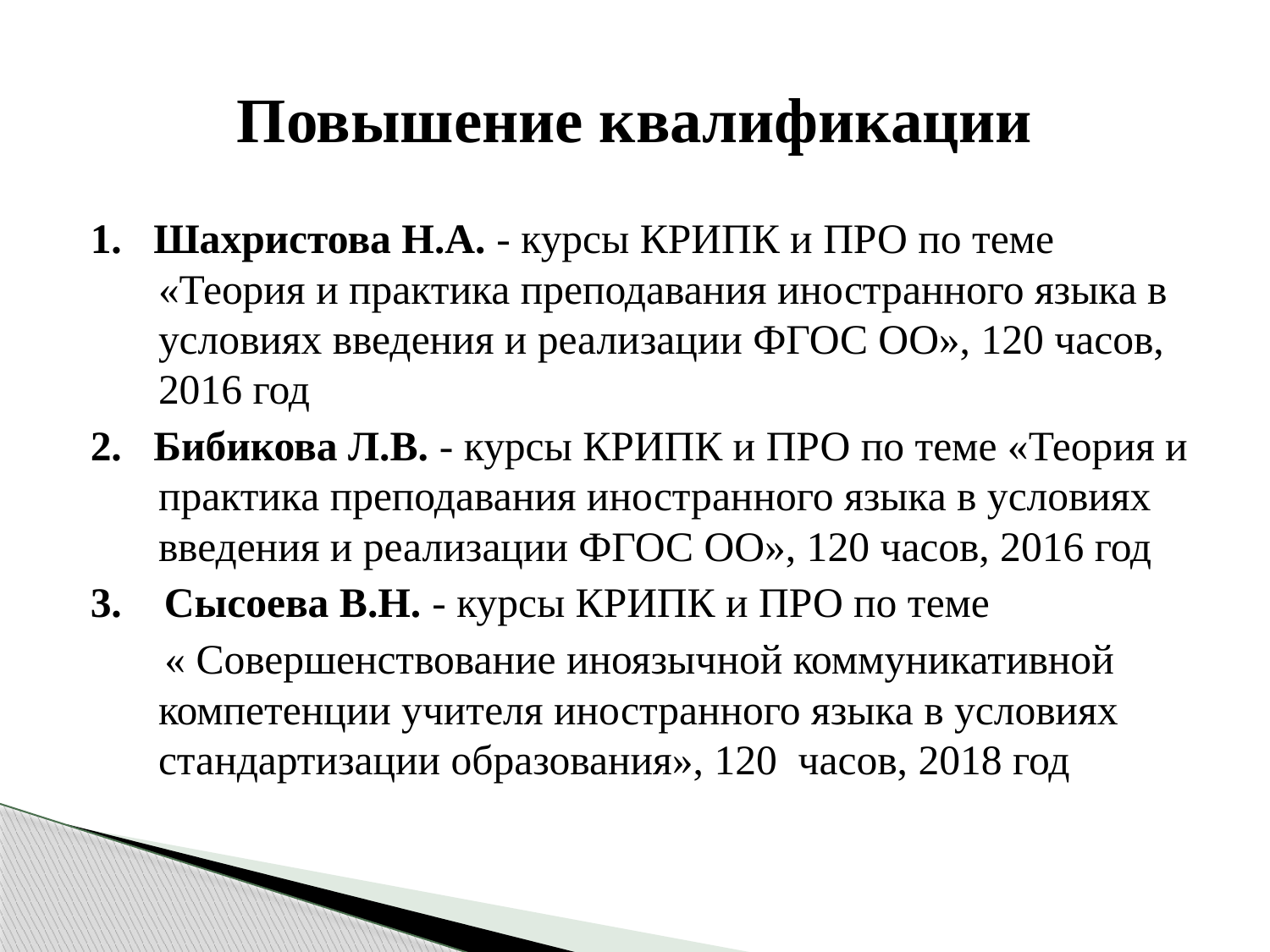

# Повышение квалификации
1.   Шахристова Н.А. - курсы КРИПК и ПРО по теме «Теория и практика преподавания иностранного языка в условиях введения и реализации ФГОС ОО», 120 часов, 2016 год
2.   Бибикова Л.В. - курсы КРИПК и ПРО по теме «Теория и практика преподавания иностранного языка в условиях введения и реализации ФГОС ОО», 120 часов, 2016 год
3.    Сысоева В.Н. - курсы КРИПК и ПРО по теме
       « Совершенствование иноязычной коммуникативной компетенции учителя иностранного языка в условиях стандартизации образования», 120  часов, 2018 год